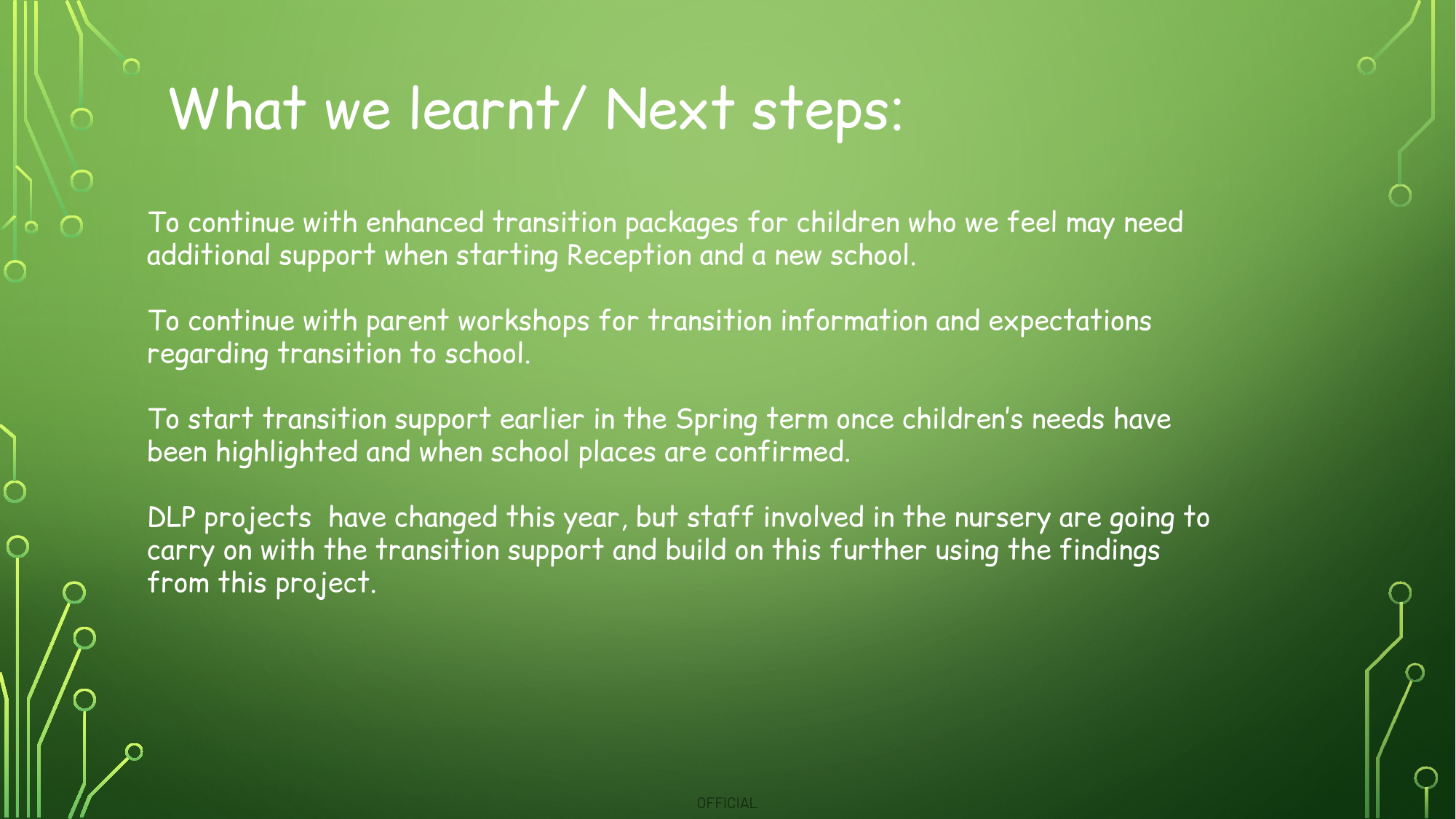

# What we learnt/ Next steps:
To continue with enhanced transition packages for children who we feel may need additional support when starting Reception and a new school.

To continue with parent workshops for transition information and expectations regarding transition to school.

To start transition support earlier in the Spring term once children’s needs have been highlighted and when school places are confirmed.

DLP projects  have changed this year, but staff involved in the nursery are going to carry on with the transition support and build on this further using the findings from this project.